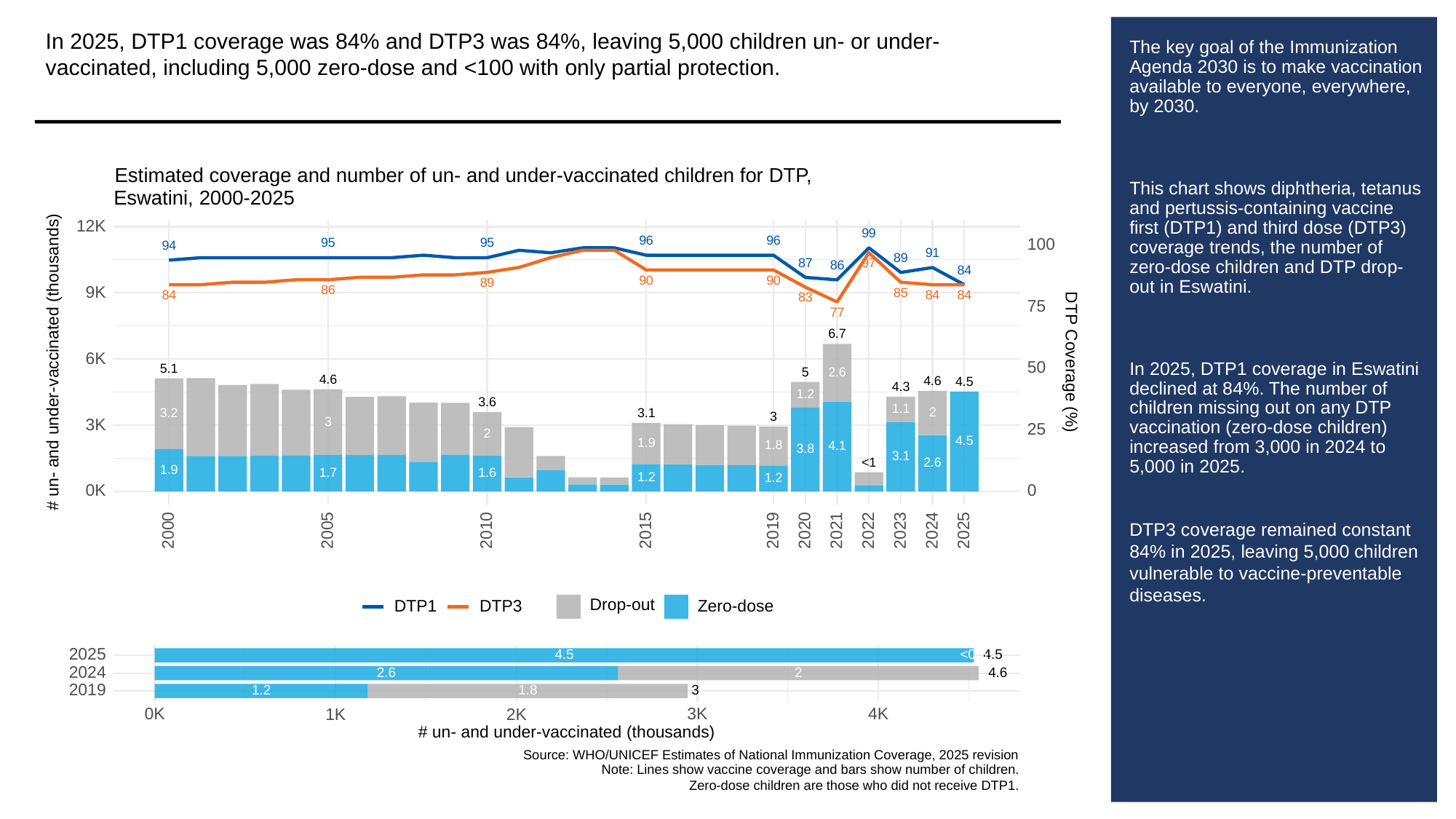

In 2025, DTP1 coverage was 84% and DTP3 was 84%, leaving 5,000 children un- or under-vaccinated, including 5,000 zero-dose and <100 with only partial protection.
# The key goal of the Immunization Agenda 2030 is to make vaccination available to everyone, everywhere, by 2030.

This chart shows diphtheria, tetanus and pertussis-containing vaccine first (DTP1) and third dose (DTP3) coverage trends, the number of zero-dose children and DTP drop-out in Eswatini.

In 2025, DTP1 coverage in Eswatini declined at 84%. The number of children missing out on any DTP vaccination (zero-dose children) increased from 3,000 in 2024 to 5,000 in 2025.

DTP3 coverage remained constant 84% in 2025, leaving 5,000 children vulnerable to vaccine-preventable diseases.

Estimated coverage and number of un- and under-vaccinated children for DTP,
Eswatini, 2000-2025

12K

99
96
96
95
95
100
94

91

89
87
97

86
84
90
90
89
86
9K
85
84
84
84

83
75
77

6.7

6K
# un- and under-vaccinated (thousands)
DTP Coverage (%)

50
5.1
5
2.6
4.6
4.6
4.5

4.3

1.2

3.6

1.1

2
3.1
3.2

3
3
3K

25

2

4.5
1.9
1.8
4.1
3.8

3.1

<1

2.6

1.9

1.7
1.6

1.2
1.2

0K
0

2023
2000
2005
2010
2015
2019
2020
2021
2022
2024
2025

Drop-out
DTP3
Zero-dose
DTP1

2025
<0.5
4.5
4.5

2024
2.6
4.6
2

2019
3
1.8
1.2

3K
0K
1K
2K
4K
# un- and under-vaccinated (thousands)
Source: WHO/UNICEF Estimates of National Immunization Coverage, 2025 revision
Note: Lines show vaccine coverage and bars show number of children.
Zero-dose children are those who did not receive DTP1.